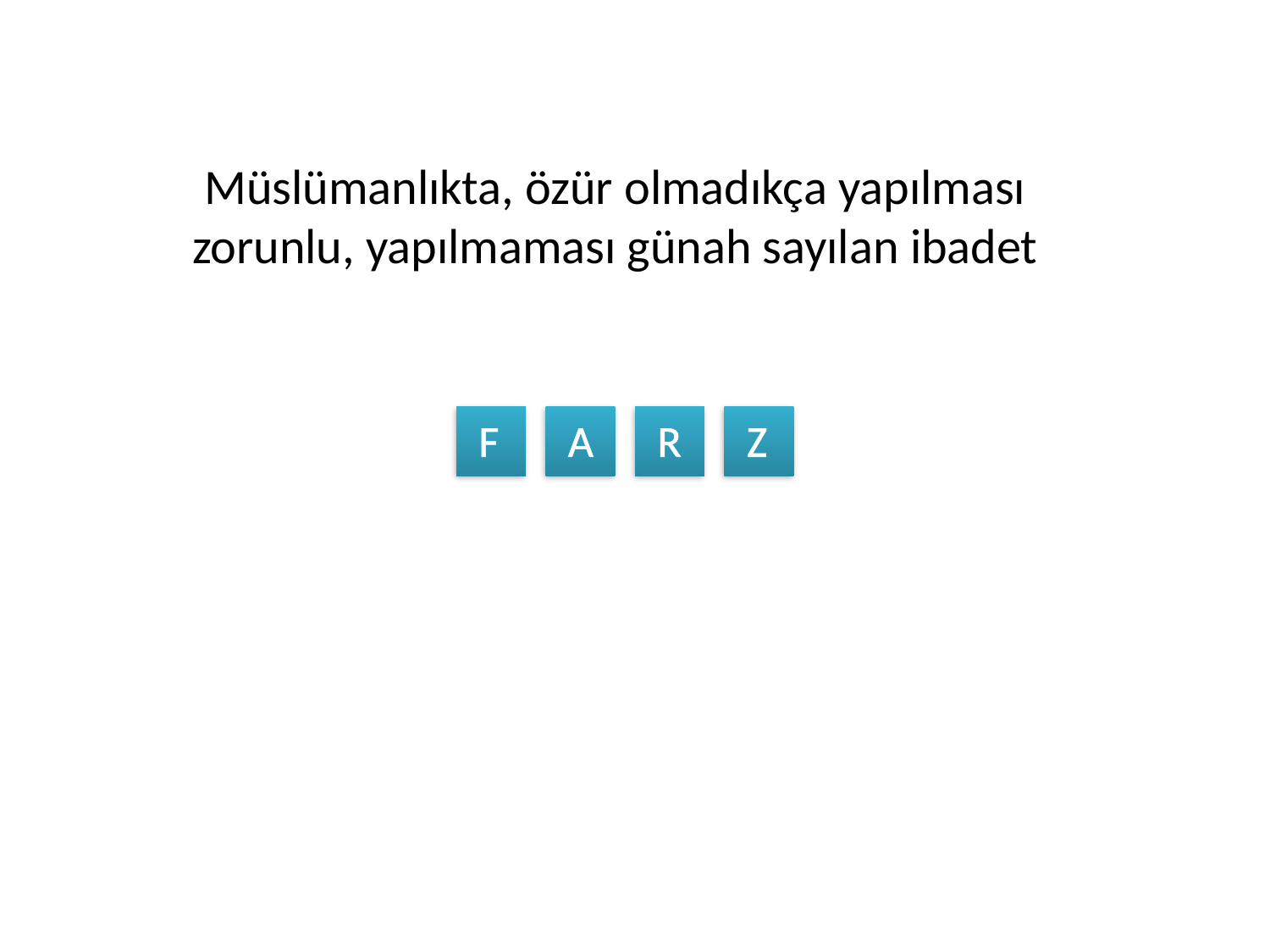

Müslümanlıkta, özür olmadıkça yapılması zorunlu, yapılmaması günah sayılan ibadet

F

A

R

Z